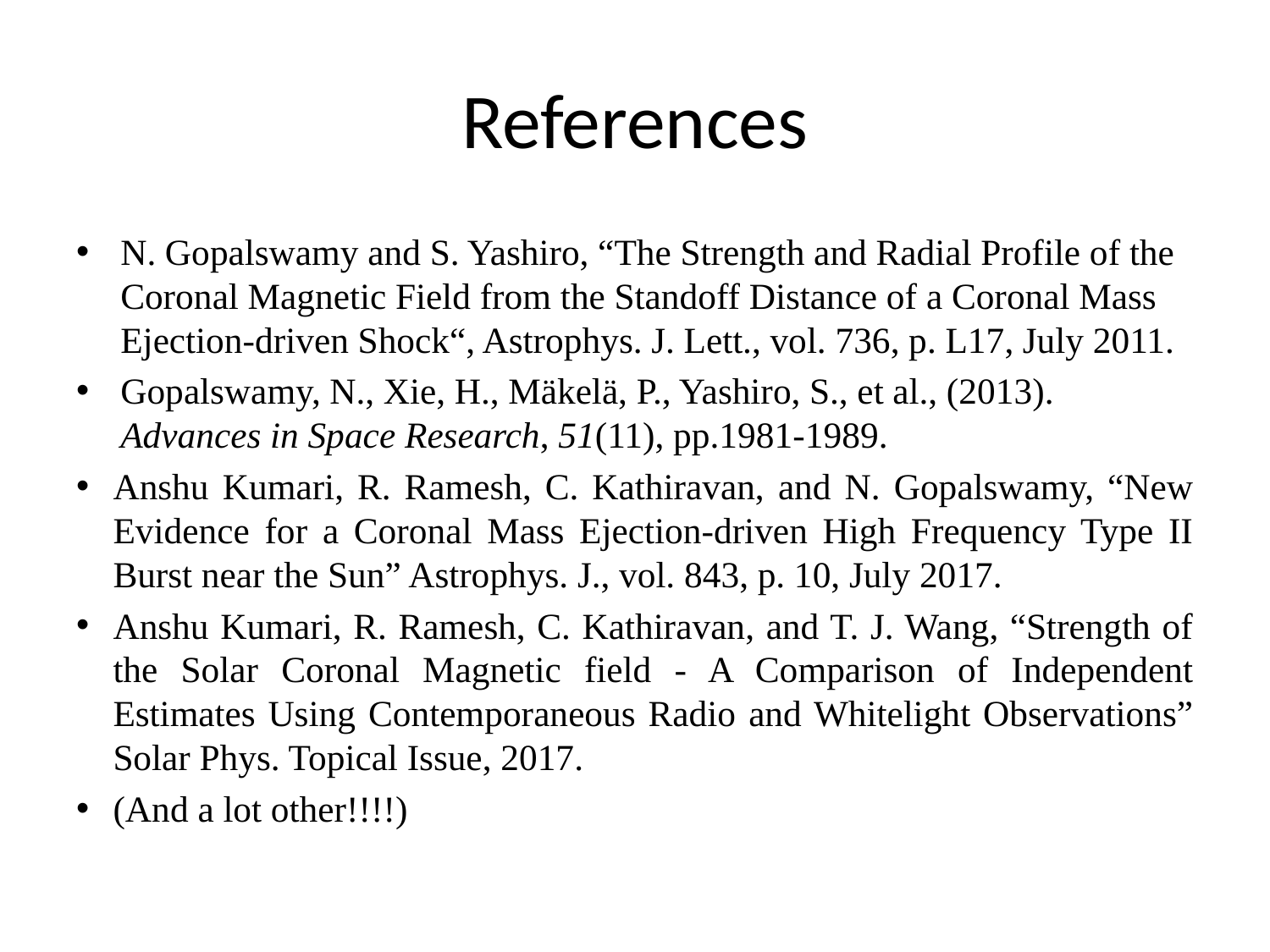

# References
N. Gopalswamy and S. Yashiro, “The Strength and Radial Profile of the Coronal Magnetic Field from the Standoff Distance of a Coronal Mass Ejection-driven Shock“, Astrophys. J. Lett., vol. 736, p. L17, July 2011.
Gopalswamy, N., Xie, H., Mäkelä, P., Yashiro, S., et al., (2013). Advances in Space Research, 51(11), pp.1981-1989.
Anshu Kumari, R. Ramesh, C. Kathiravan, and N. Gopalswamy, “New Evidence for a Coronal Mass Ejection-driven High Frequency Type II Burst near the Sun” Astrophys. J., vol. 843, p. 10, July 2017.
Anshu Kumari, R. Ramesh, C. Kathiravan, and T. J. Wang, “Strength of the Solar Coronal Magnetic field - A Comparison of Independent Estimates Using Contemporaneous Radio and Whitelight Observations” Solar Phys. Topical Issue, 2017.
(And a lot other!!!!)